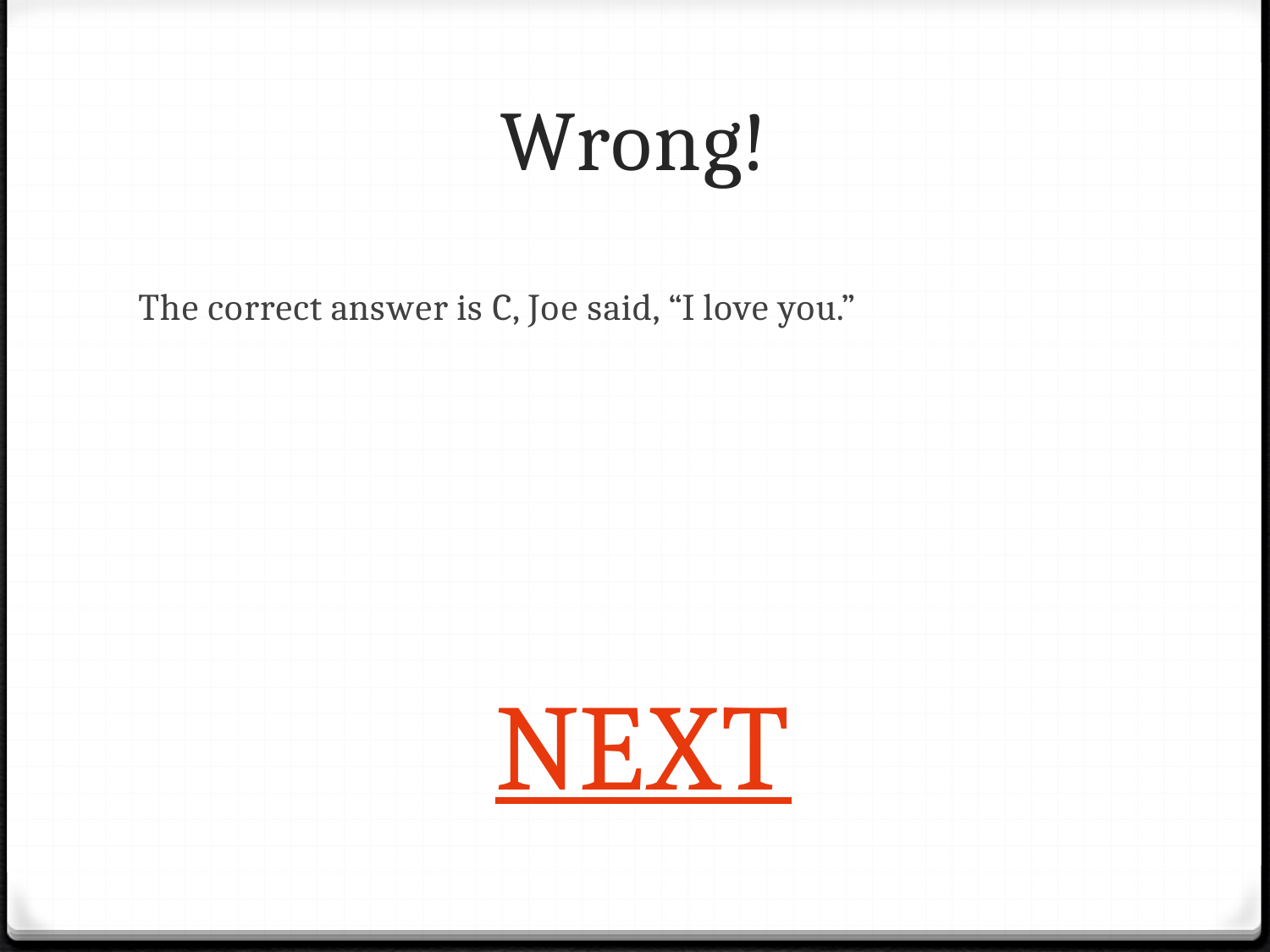

# Wrong!
The correct answer is C, Joe said, “I love you.”

NEXT